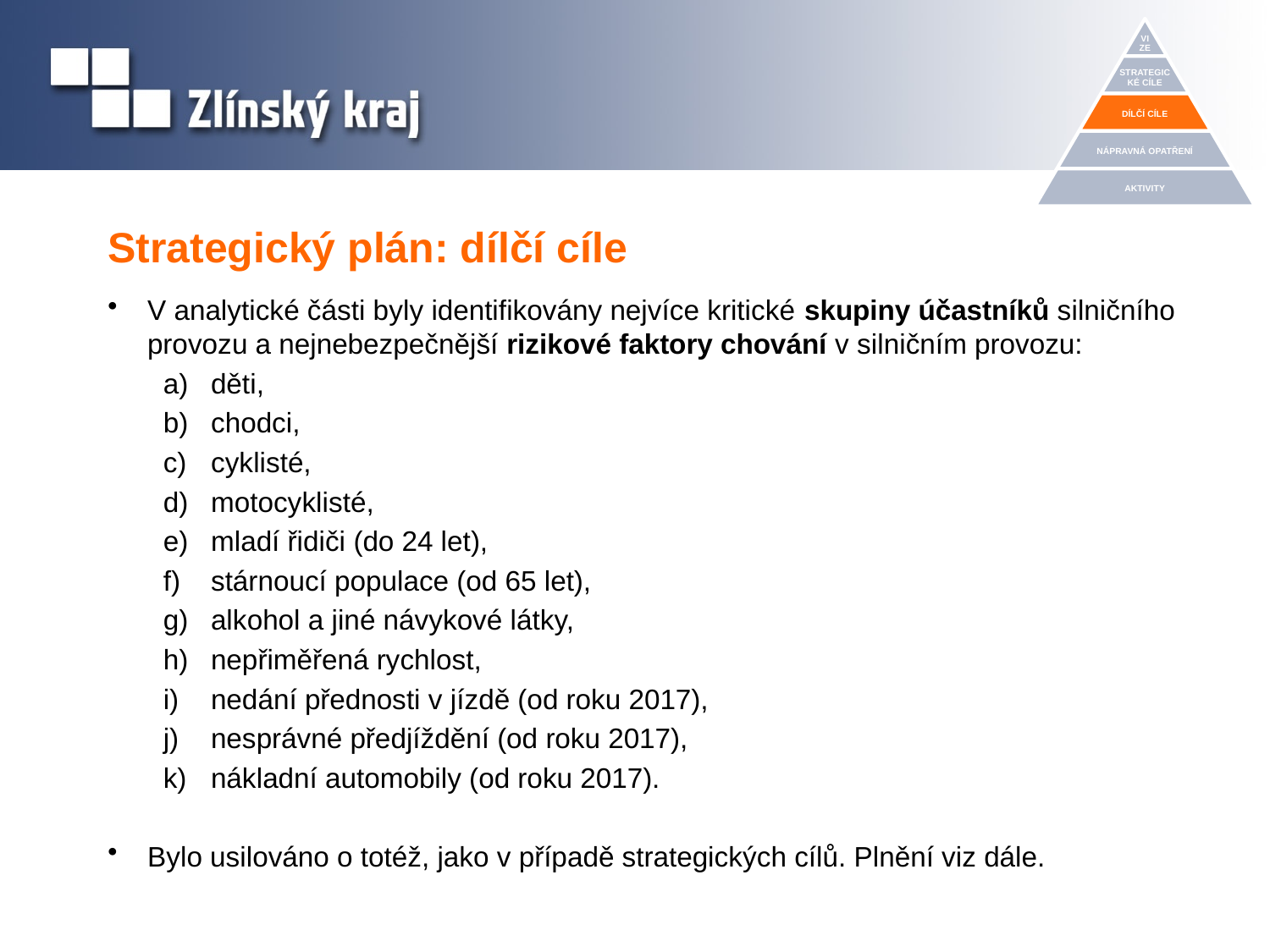

VIZE
STRATEGICKÉ CÍLE
DÍLČÍ CÍLE
NÁPRAVNÁ OPATŘENÍ
AKTIVITY
# Strategický plán: dílčí cíle
V analytické části byly identifikovány nejvíce kritické skupiny účastníků silničního provozu a nejnebezpečnější rizikové faktory chování v silničním provozu:
děti,
chodci,
cyklisté,
motocyklisté,
mladí řidiči (do 24 let),
stárnoucí populace (od 65 let),
alkohol a jiné návykové látky,
nepřiměřená rychlost,
nedání přednosti v jízdě (od roku 2017),
nesprávné předjíždění (od roku 2017),
nákladní automobily (od roku 2017).

Bylo usilováno o totéž, jako v případě strategických cílů. Plnění viz dále.